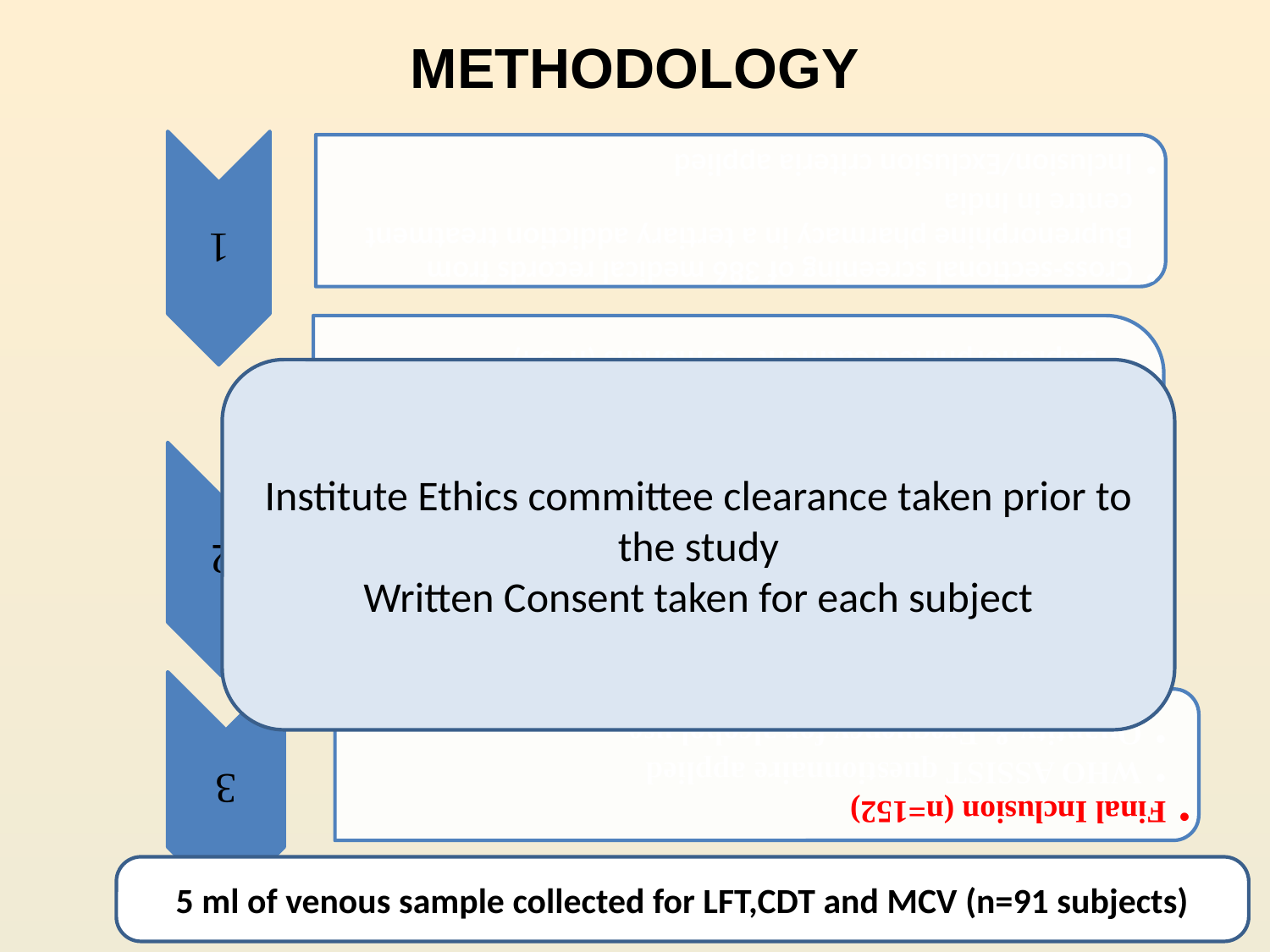

# METHODOLOGY
1
Cross-sectional screening of 386 medical records from Buprenorphine pharmacy in a tertiary addiction treatment centre in India
Inclusion/Exclusion criteria applied
2
Subjects excluded
Consent not given (n=38 )
Co-morbid Psychiatric diagnosis (n=48 )
Prior diagnosis of substances other than NDS/ADS (n =20)
Age > 60 years (n=12)
Female gender (n= 6)
Inadequate follow up (n=56)
Buprenorphine treatment < 3 months (n=54)
3
Final Inclusion (n=152)
WHO ASSIST questionnaire applied
Quantity & Frequency for alcohol use
Institute Ethics committee clearance taken prior to the study
Written Consent taken for each subject
5 ml of venous sample collected for LFT,CDT and MCV (n=91 subjects)